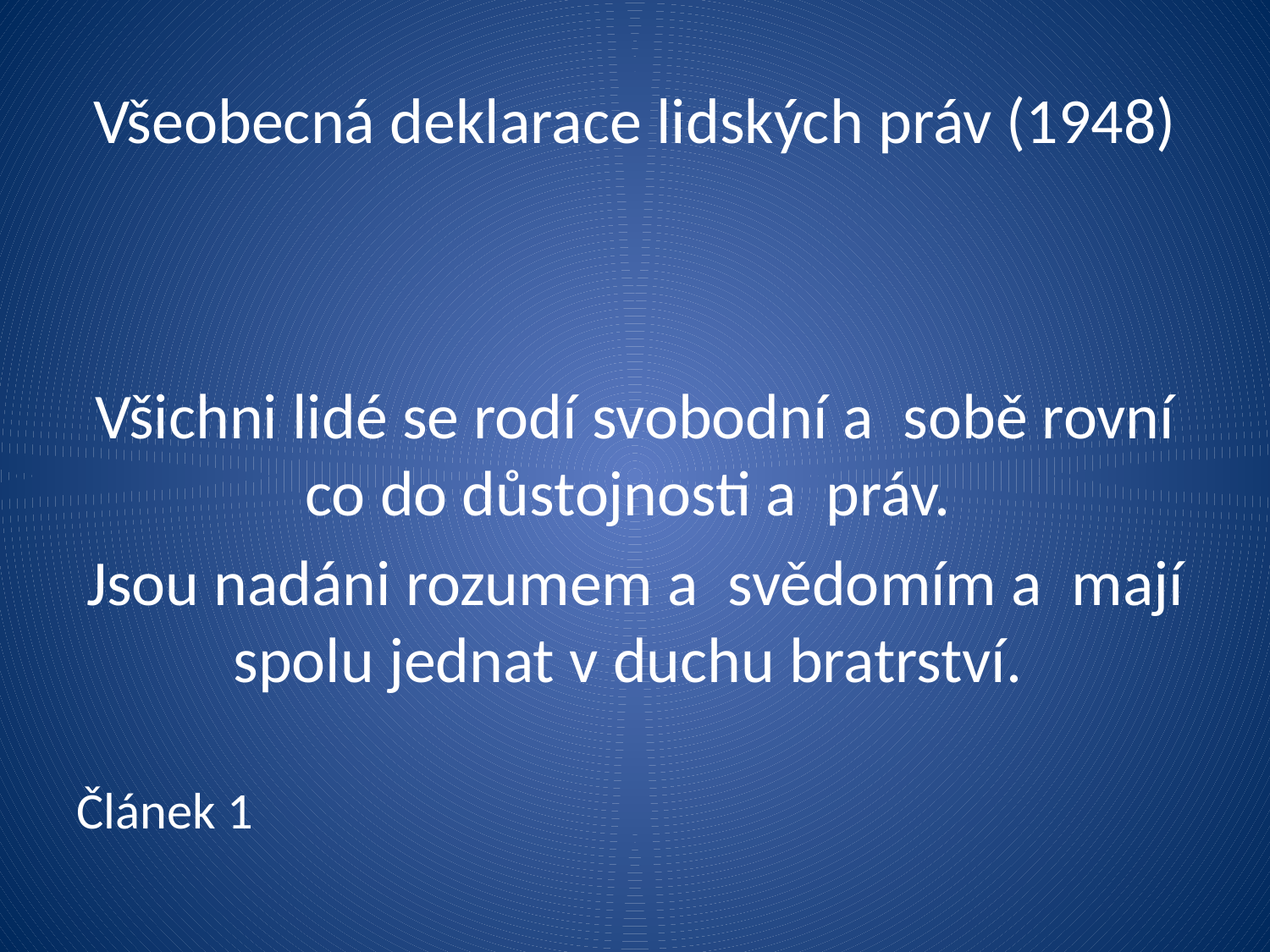

# Všeobecná deklarace lidských práv (1948)

Všichni lidé se rodí svobodní a  sobě rovní co do důstojnosti a  práv.
Jsou nadáni rozumem a  svědomím a  mají spolu jednat v duchu bratrství.

Článek 1